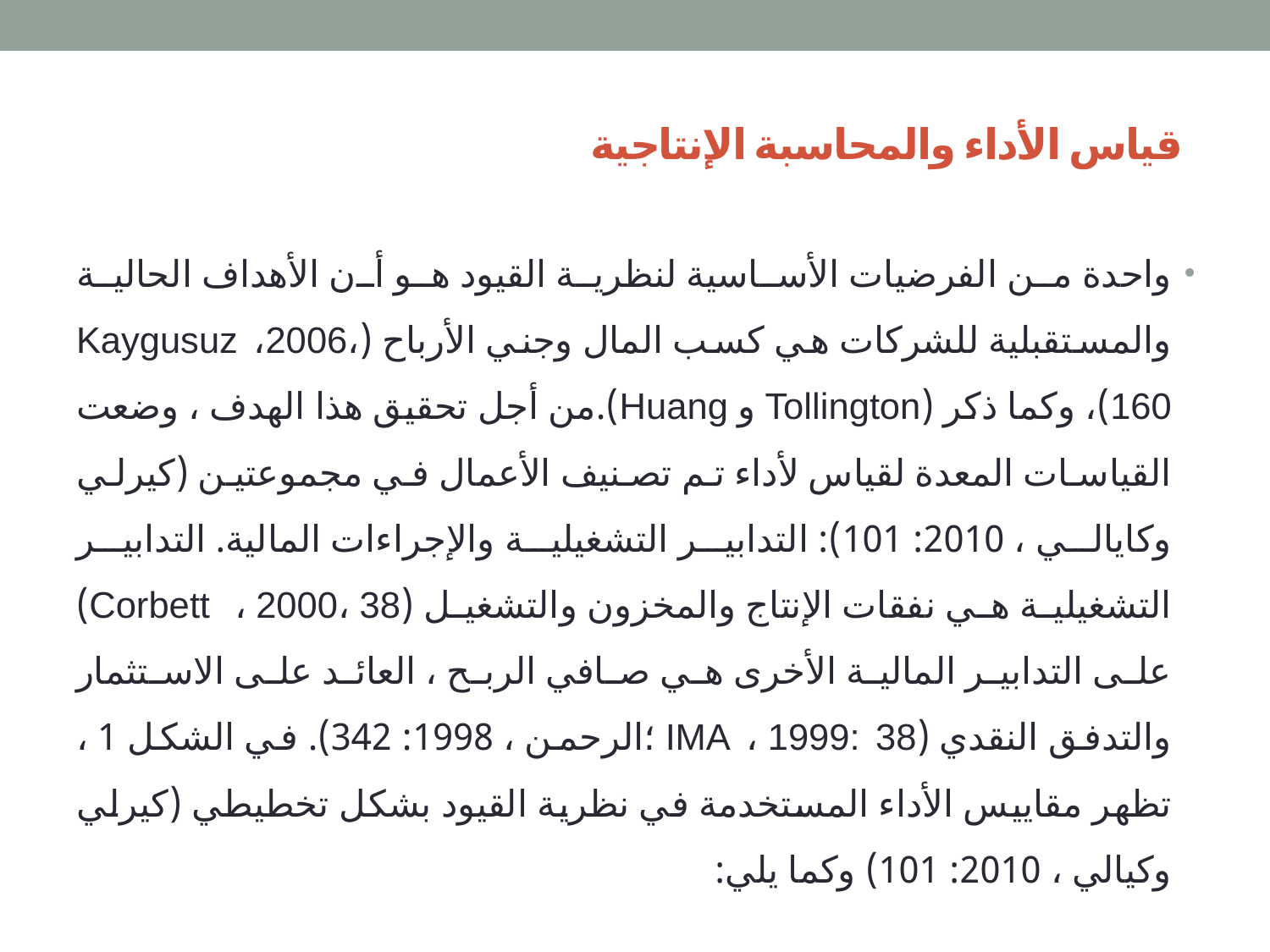

# قياس الأداء والمحاسبة الإنتاجية
واحدة من الفرضيات الأساسية لنظرية القيود هو أن الأهداف الحالية والمستقبلية للشركات هي كسب المال وجني الأرباح (Kaygusuz ،2006، 160)، وكما ذكر (Tollington و Huang).من أجل تحقيق هذا الهدف ، وضعت القياسات المعدة لقياس لأداء تم تصنيف الأعمال في مجموعتين (كيرلي وكايالي ، 2010: 101): التدابير التشغيلية والإجراءات المالية. التدابير التشغيلية هي نفقات الإنتاج والمخزون والتشغيل (Corbett ، 2000، 38) على التدابير المالية الأخرى هي صافي الربح ، العائد على الاستثمار والتدفق النقدي (IMA ، 1999: 38 ؛الرحمن ، 1998: 342). في الشكل 1 ، تظهر مقاييس الأداء المستخدمة في نظرية القيود بشكل تخطيطي (كيرلي وكيالي ، 2010: 101) وكما يلي: